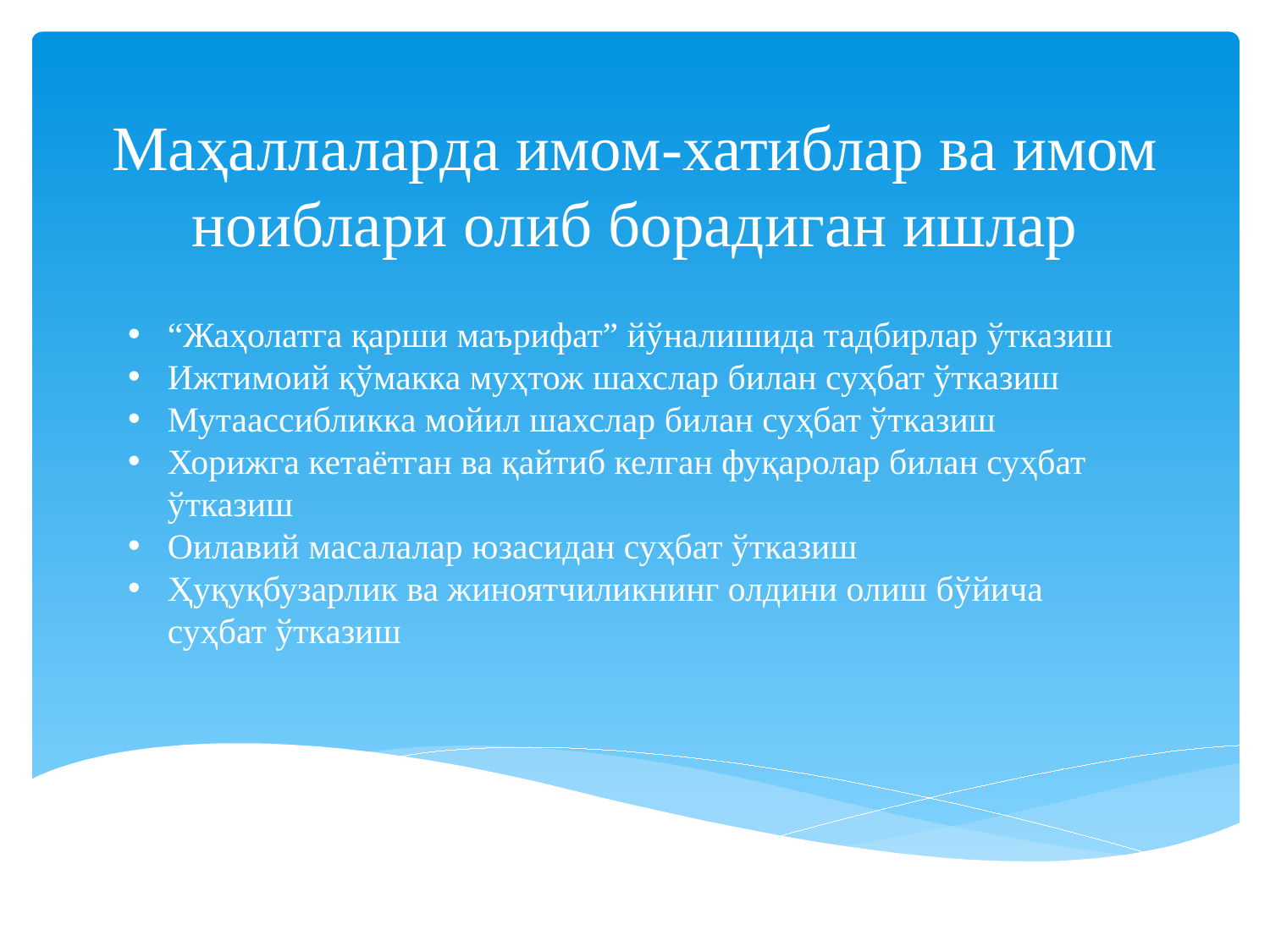

# Маҳаллаларда имом-хатиблар ва имом ноиблари олиб борадиган ишлар
“Жаҳолатга қарши маърифат” йўналишида тадбирлар ўтказиш
Ижтимоий қўмакка муҳтож шахслар билан суҳбат ўтказиш
Мутаассибликка мойил шахслар билан суҳбат ўтказиш
Хорижга кетаётган ва қайтиб келган фуқаролар билан суҳбат ўтказиш
Оилавий масалалар юзасидан суҳбат ўтказиш
Ҳуқуқбузарлик ва жиноятчиликнинг олдини олиш бўйича суҳбат ўтказиш